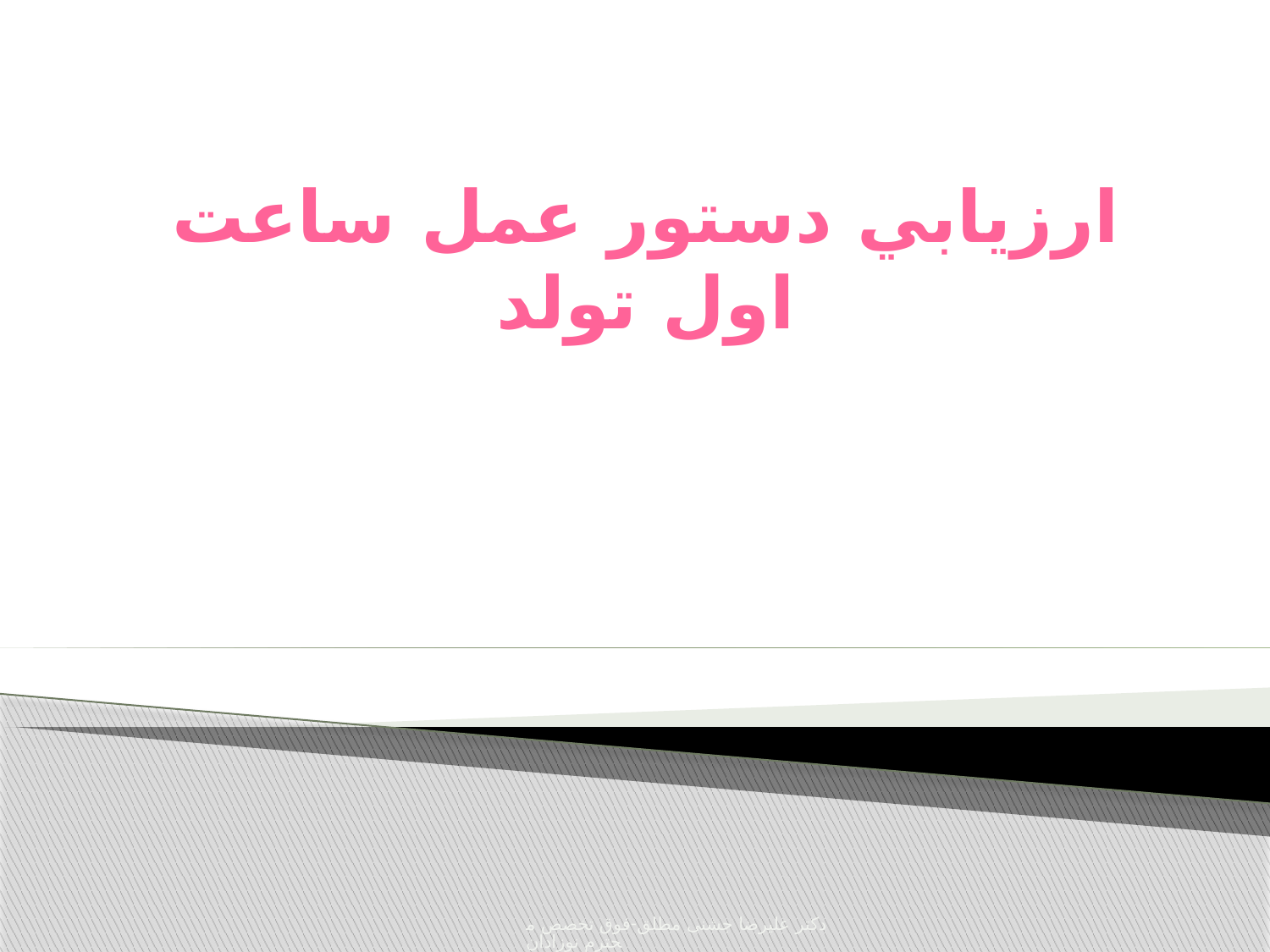

# ارزيابي دستور عمل ساعت اول تولد
دکتر علیرضا جشنی مطلق-فوق تخصص محترم نوزادان